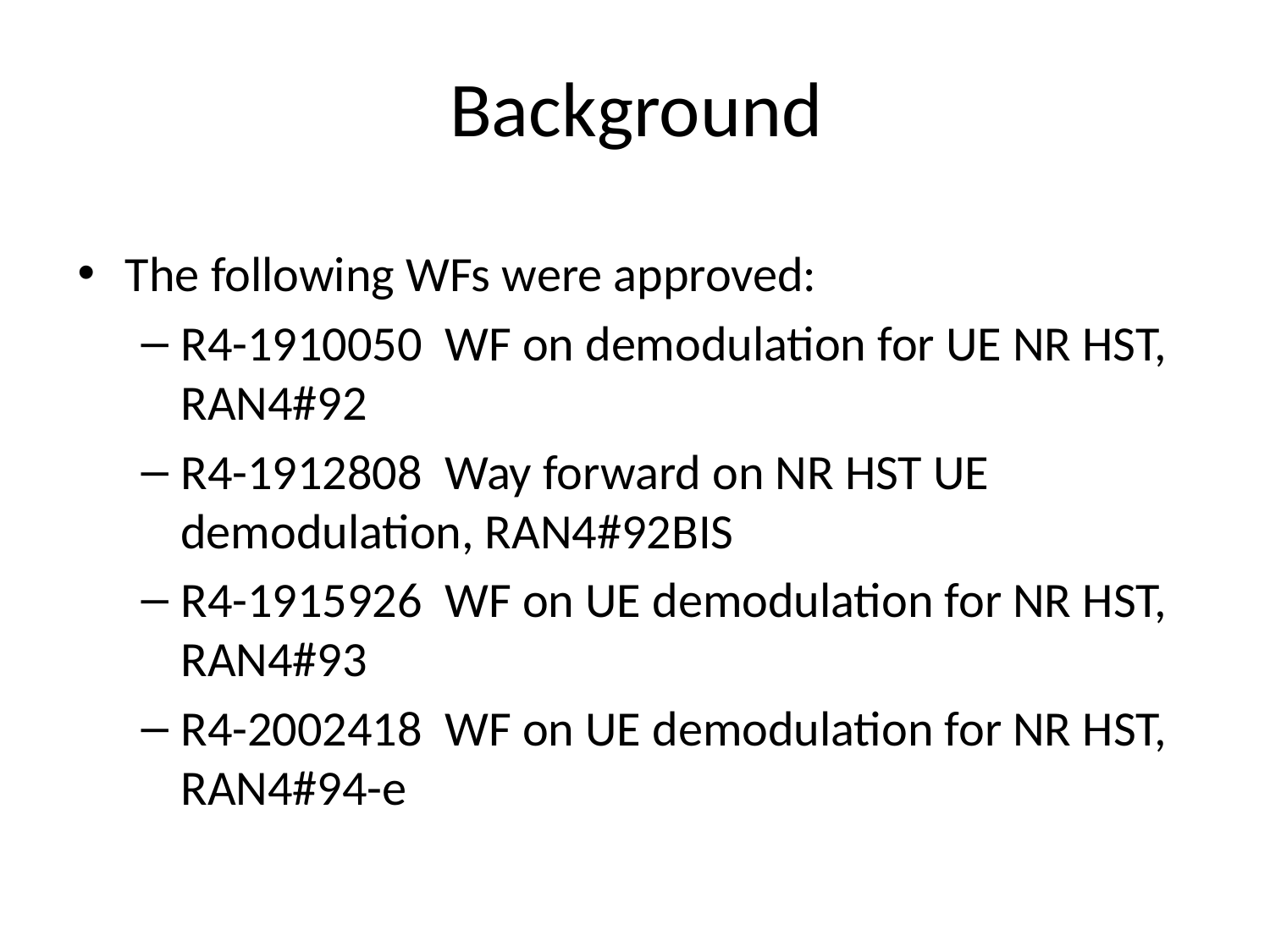

# Background
The following WFs were approved:
R4-1910050  WF on demodulation for UE NR HST, RAN4#92
R4-1912808  Way forward on NR HST UE demodulation, RAN4#92BIS
R4-1915926  WF on UE demodulation for NR HST, RAN4#93
R4-2002418  WF on UE demodulation for NR HST, RAN4#94-e